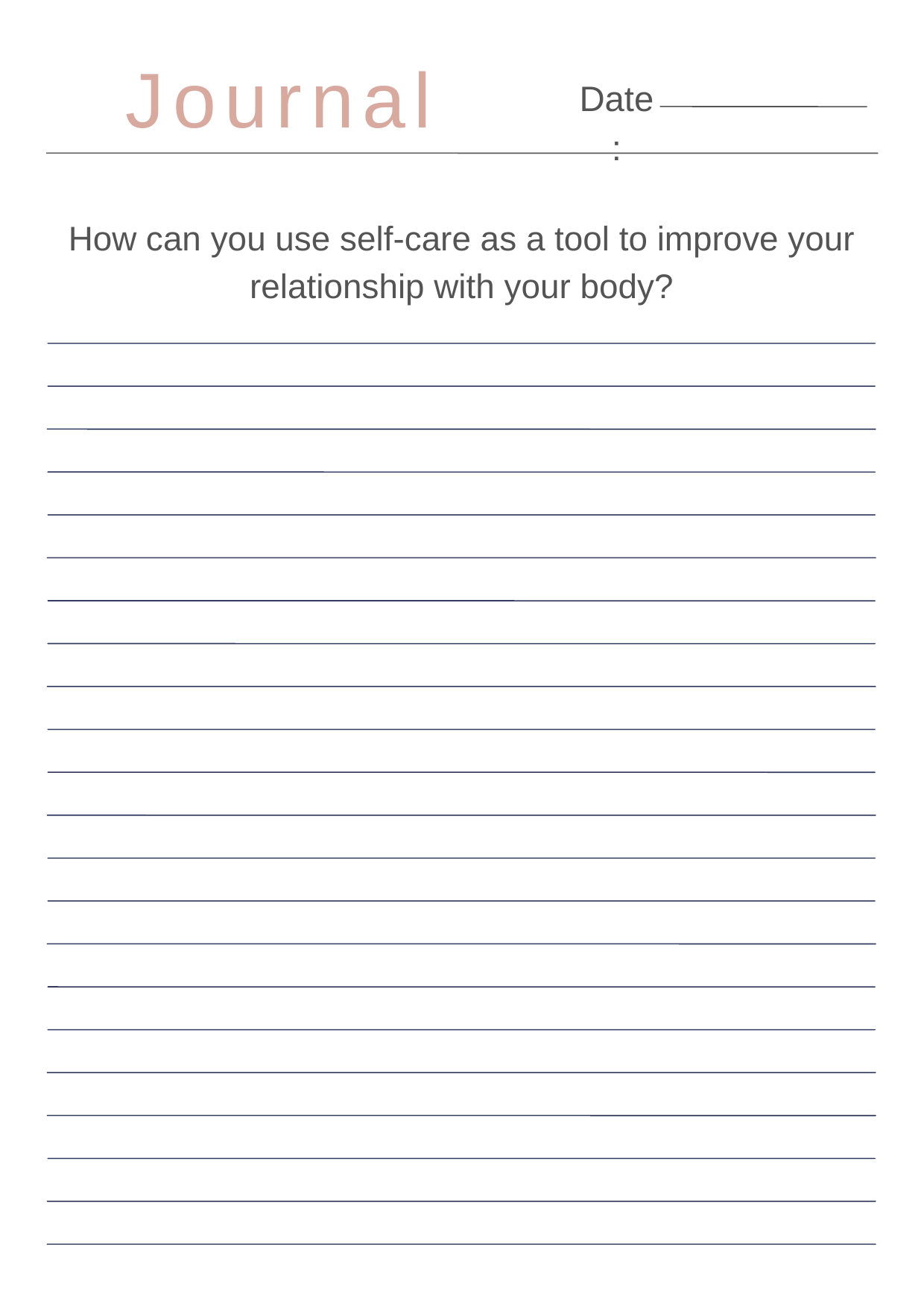

Journal
Date:

How can you use self-care as a tool to improve your relationship with your body?